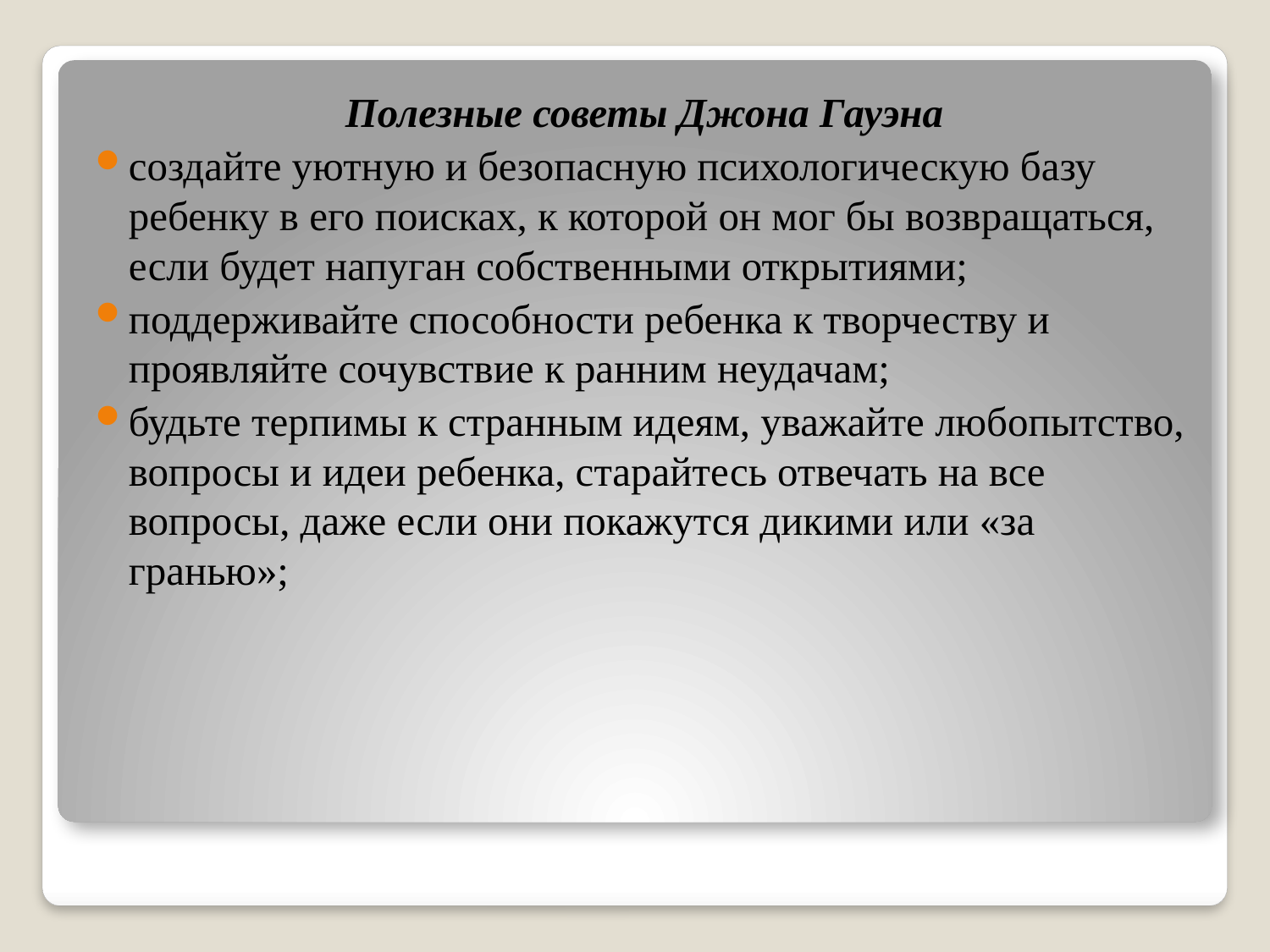

Полезные советы Джона Гауэна
создайте уютную и безопасную психологическую базу ребенку в его поисках, к которой он мог бы возвращаться, если будет напуган собственными открытиями;
поддерживайте способности ребенка к творчеству и проявляйте сочувствие к ранним неудачам;
будьте терпимы к странным идеям, уважайте любопытство, вопросы и идеи ребенка, старайтесь отвечать на все вопросы, даже если они покажутся дикими или «за гранью»;

#